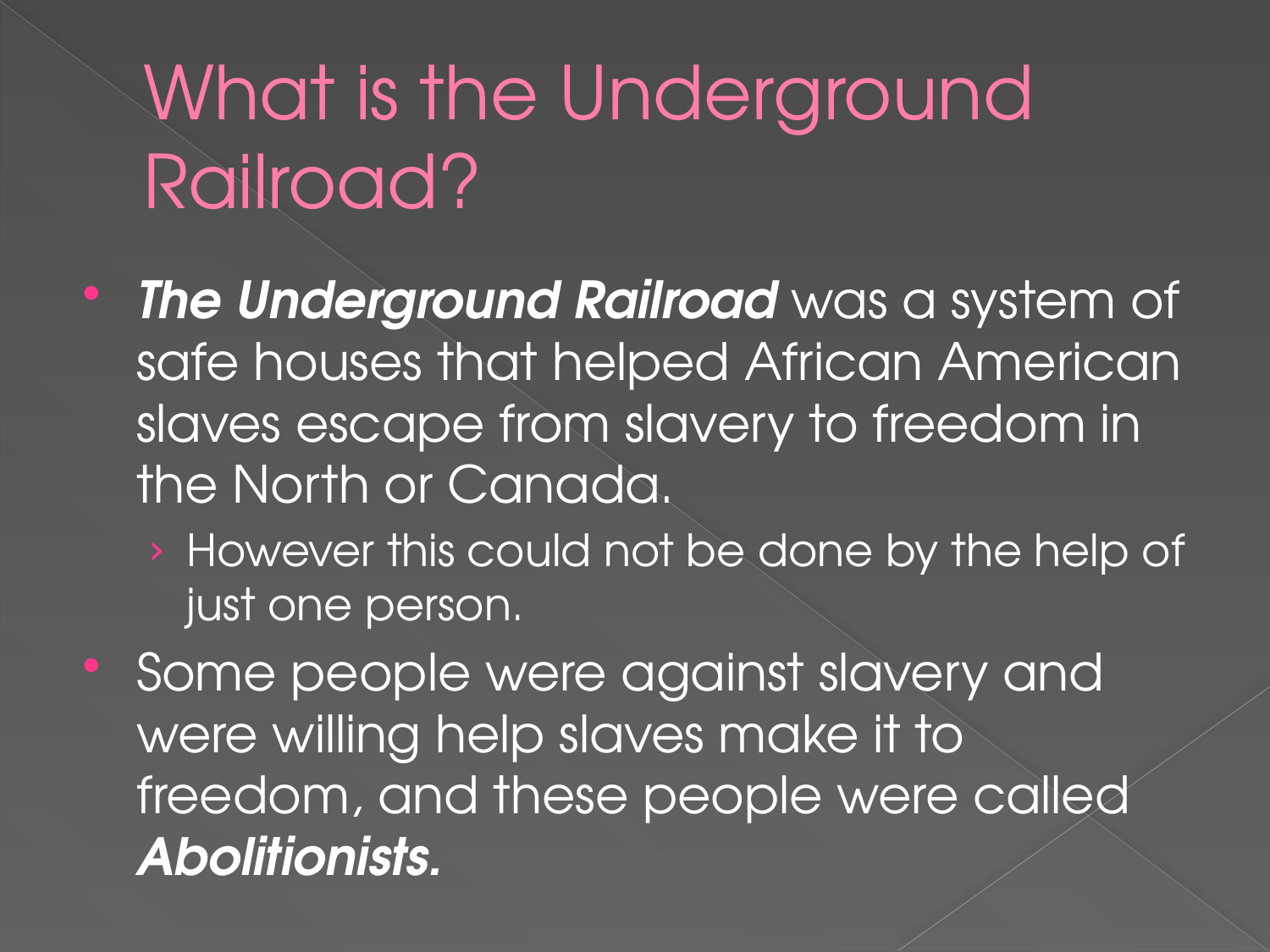

# What is the Underground Railroad?
The Underground Railroad was a system of safe houses that helped African American slaves escape from slavery to freedom in the North or Canada.
However this could not be done by the help of just one person.
Some people were against slavery and were willing help slaves make it to freedom, and these people were called Abolitionists.